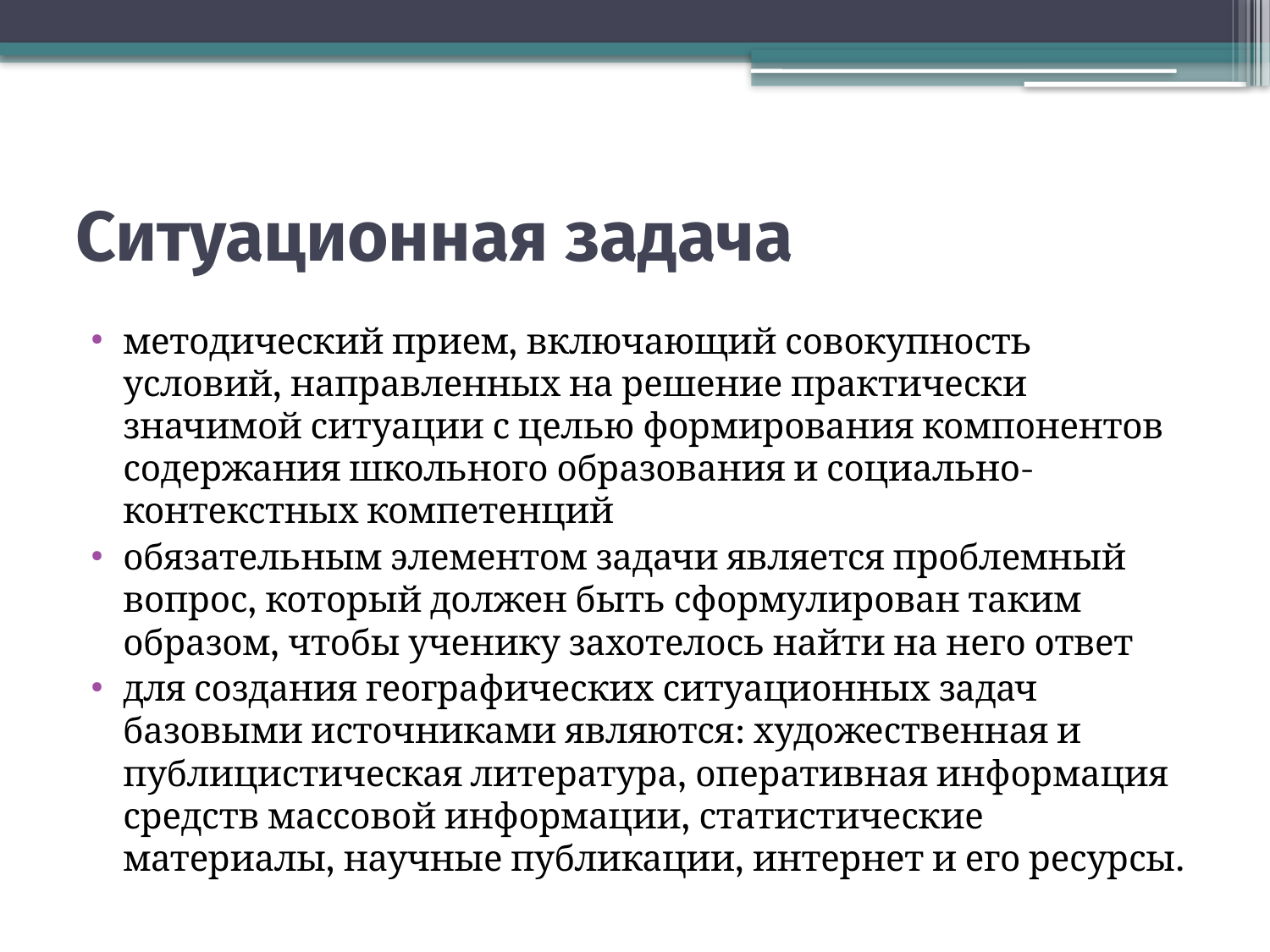

# Ситуационная задача
методический прием, включающий совокупность условий, направленных на решение практически значимой ситуации с целью формирования компонентов содержания школьного образования и социально-контекстных компетенций
обязательным элементом задачи является проблемный вопрос, который должен быть сформулирован таким образом, чтобы ученику захотелось найти на него ответ
для создания географических ситуационных задач базовыми источниками являются: художественная и публицистическая литература, оперативная информация средств массовой информации, статистические материалы, научные публикации, интернет и его ресурсы.